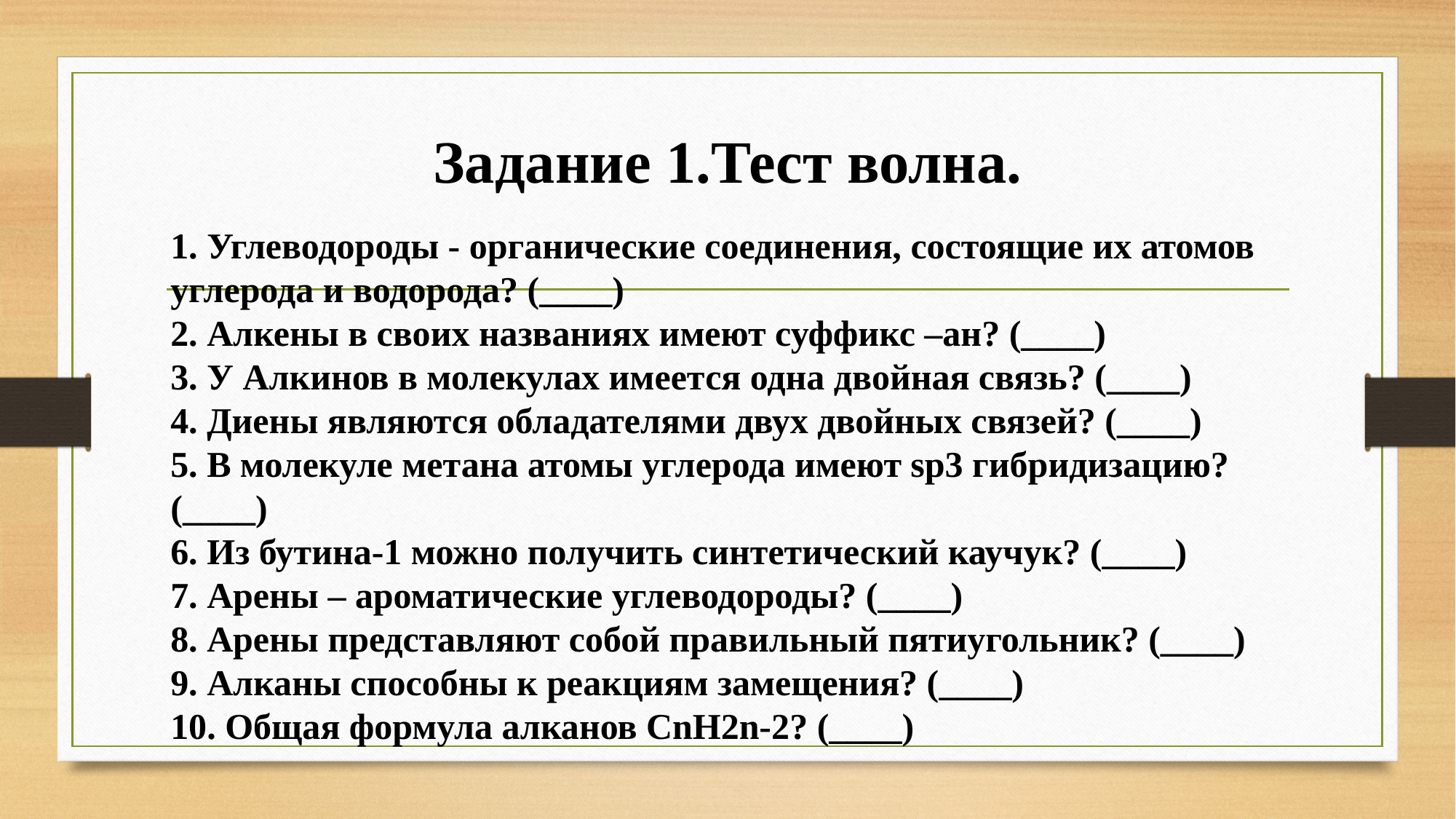

# Задание 1.Тест волна.
1. Углеводороды - органические соединения, состоящие их атомов углерода и водорода? (____)
2. Алкены в своих названиях имеют суффикс –ан? (____)
3. У Алкинов в молекулах имеется одна двойная связь? (____)
4. Диены являются обладателями двух двойных связей? (____)
5. В молекуле метана атомы углерода имеют sp3 гибридизацию? (____)
6. Из бутина-1 можно получить синтетический каучук? (____)
7. Арены – ароматические углеводороды? (____)
8. Арены представляют собой правильный пятиугольник? (____)
9. Алканы способны к реакциям замещения? (____)
10. Общая формула алканов СnH2n-2? (____)